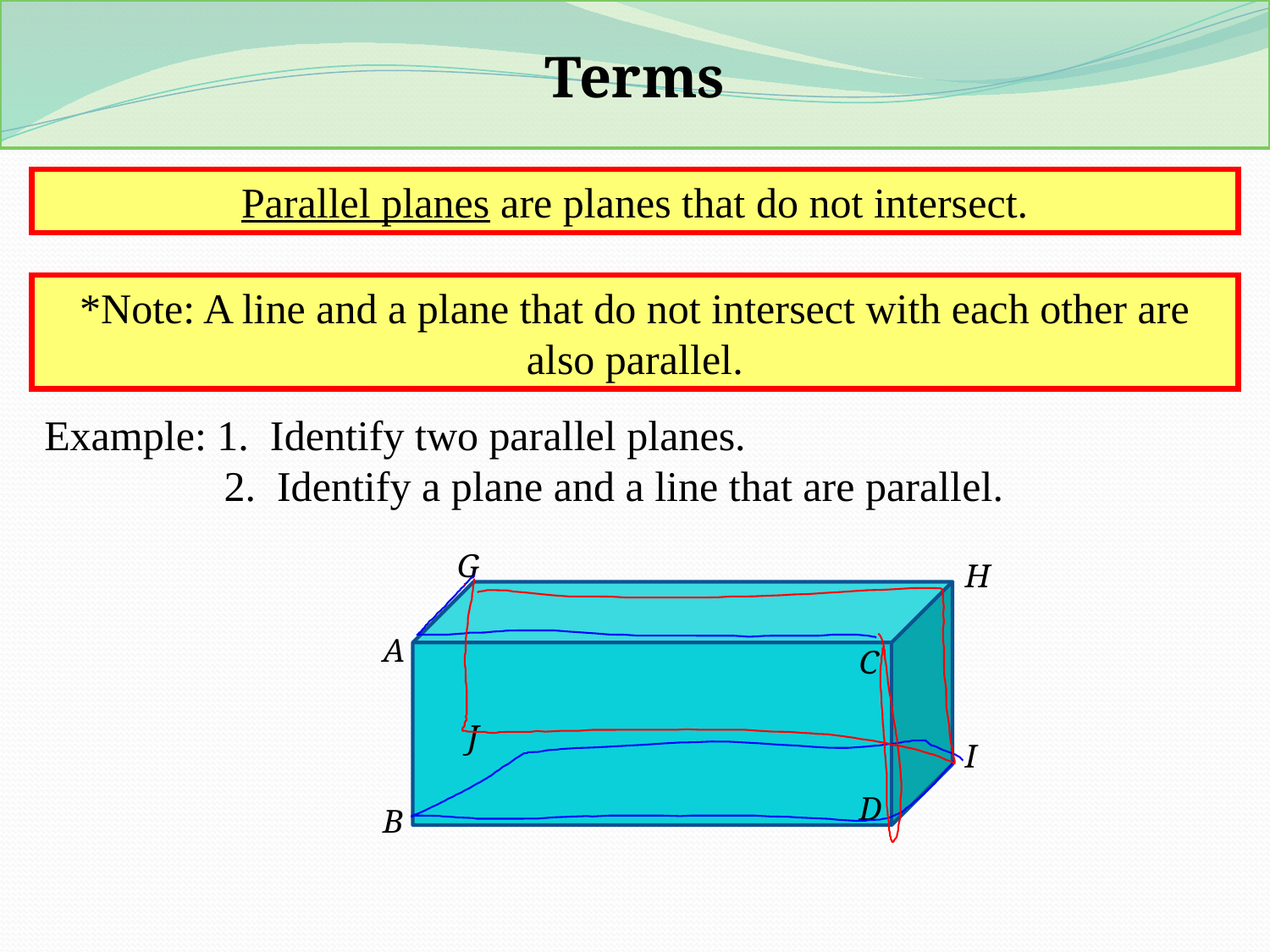

Terms
Parallel planes are planes that do not intersect.
*Note: A line and a plane that do not intersect with each other are also parallel.
Example: 1.  Identify two parallel planes.
                 2.  Identify a plane and a line that are parallel.
G
H

A

C
J
I

D
B